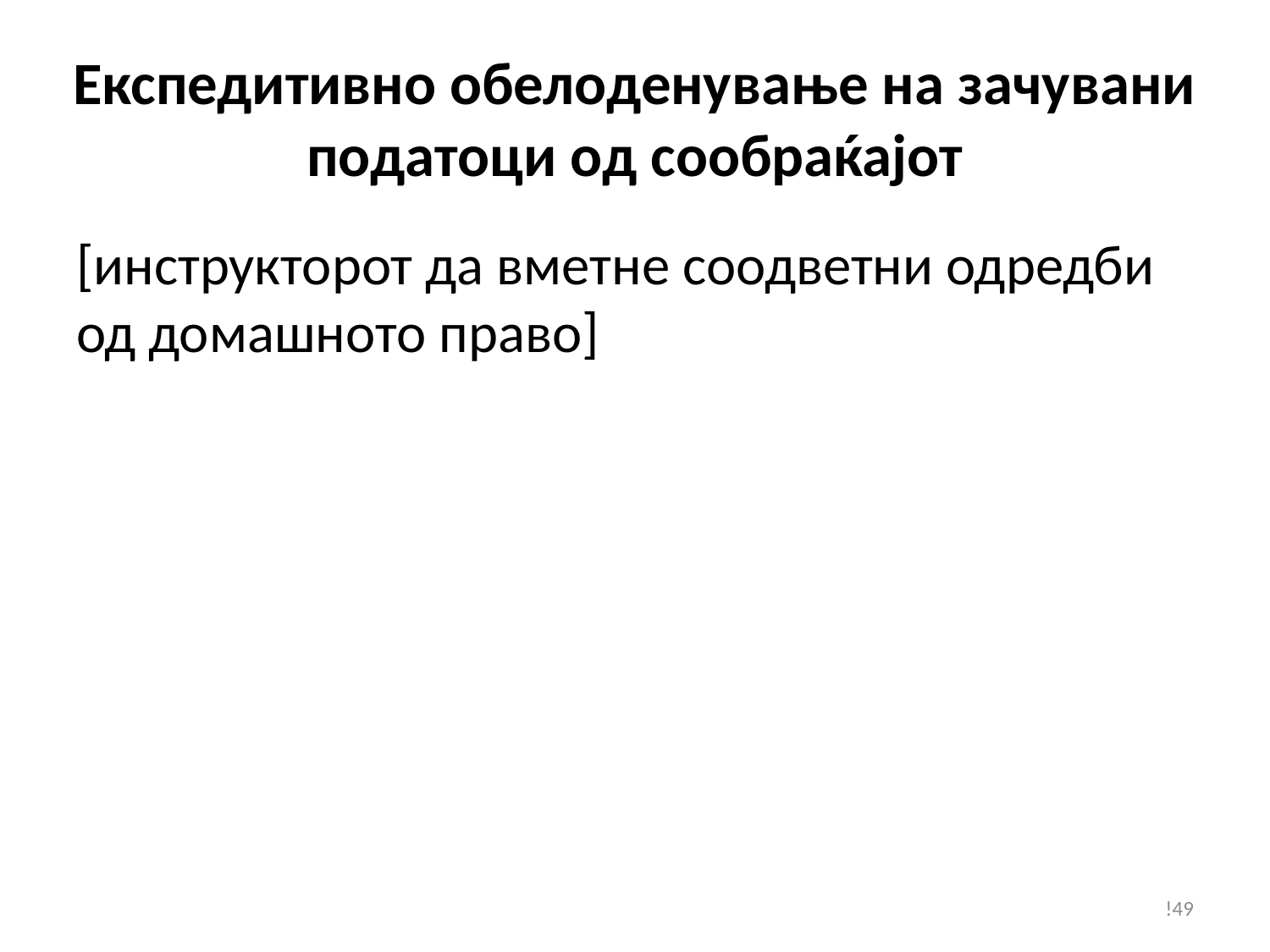

# Експедитивно обелоденување на зачувани податоци од сообраќајот
[инструкторот да вметне соодветни одредби од домашното право]
!49